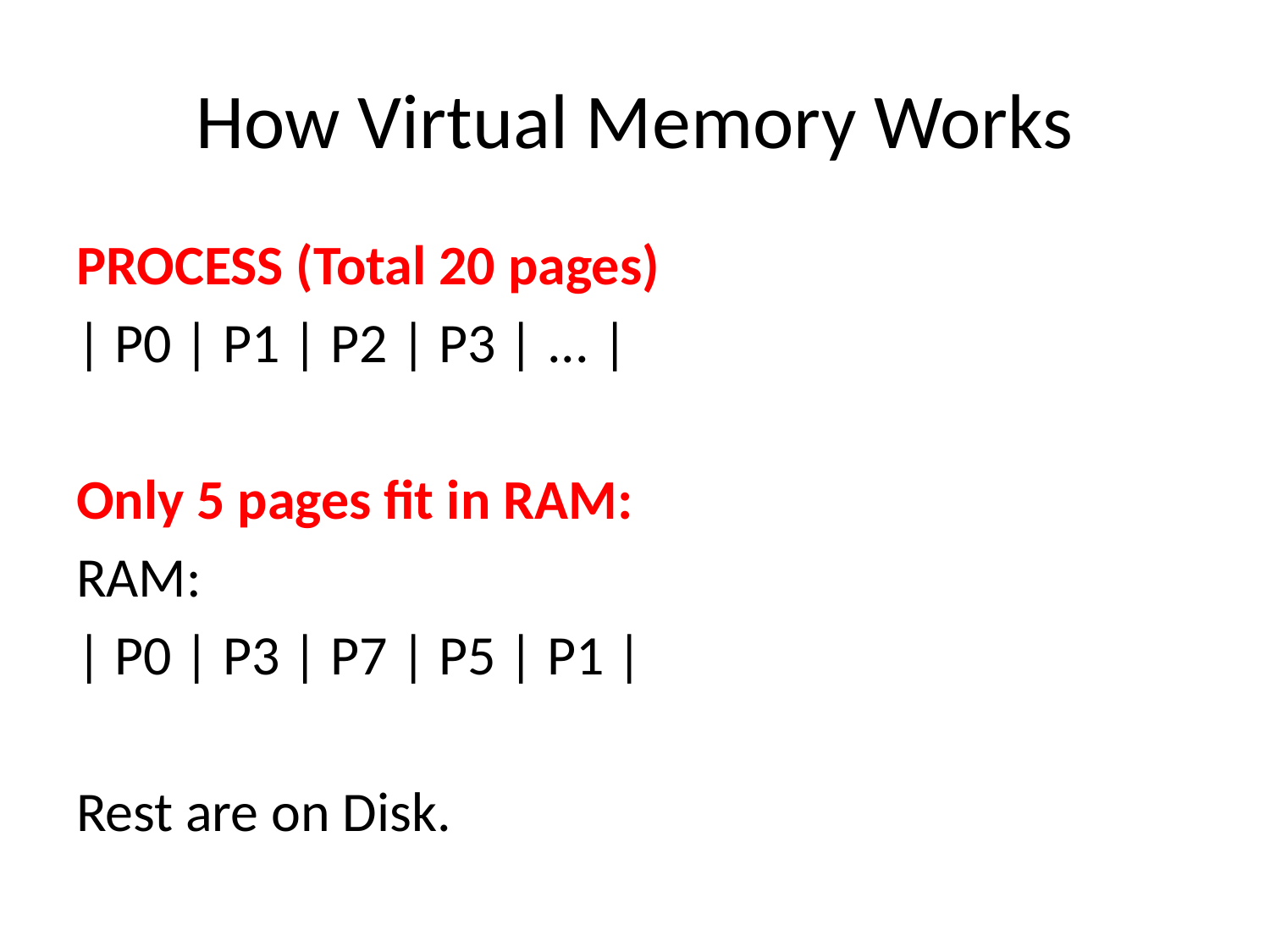

# How Virtual Memory Works
PROCESS (Total 20 pages)
| P0 | P1 | P2 | P3 | ... |

Only 5 pages fit in RAM:
RAM:
| P0 | P3 | P7 | P5 | P1 |

Rest are on Disk.